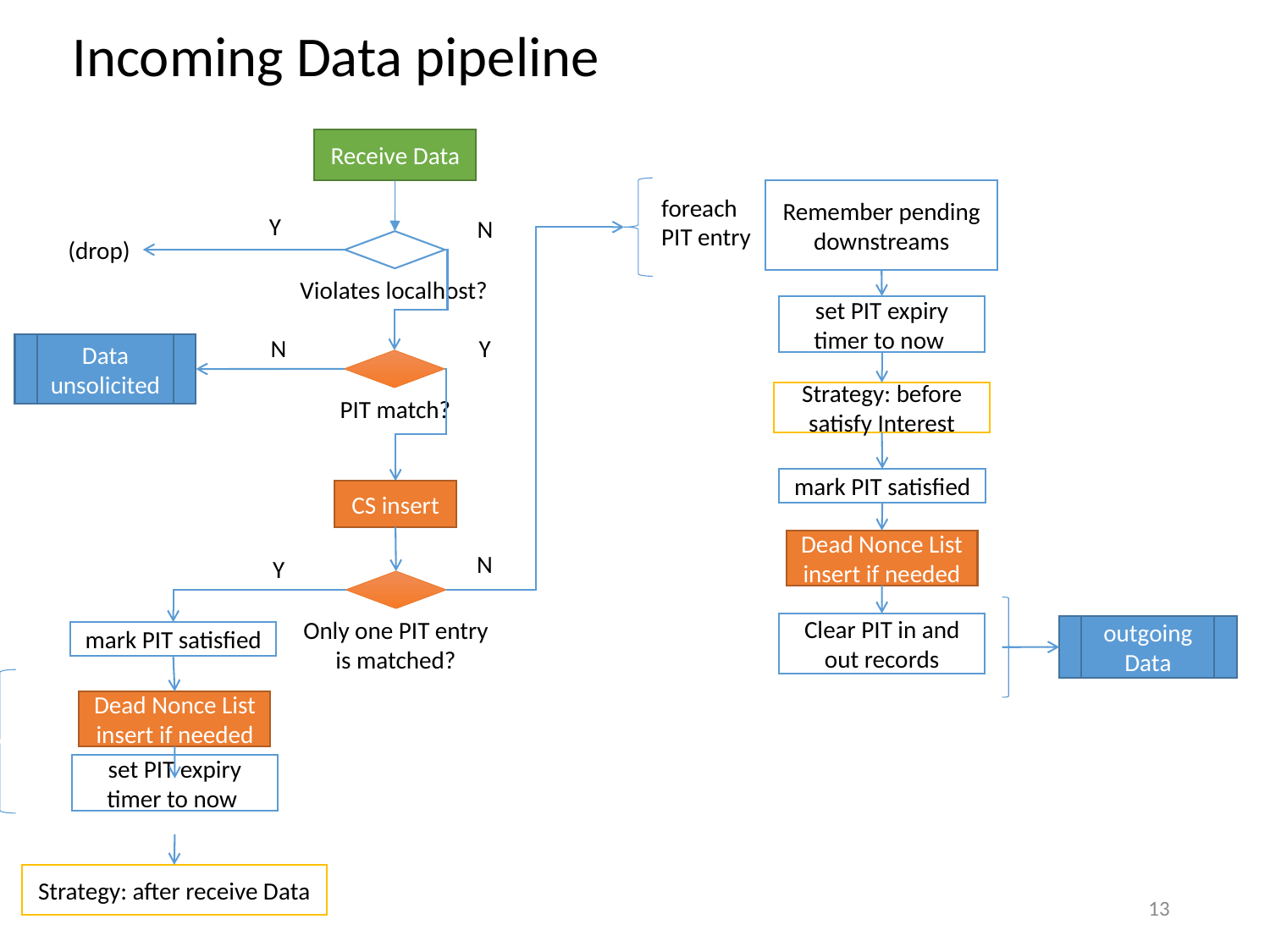

# Incoming Data pipeline
Receive Data

Remember pending downstreams
foreach
PIT entry
Y
N
(drop)

Violates localhost?
set PIT expiry timer to now
N
Y
Data unsolicited

PIT match?
Strategy: before satisfy Interest
mark PIT satisfied
CS insert
Dead Nonce List insert if needed
N
Y

Only one PIT entry is matched?

Clear PIT in and out records
outgoing Data
mark PIT satisfied

Dead Nonce List insert if needed
set PIT expiry timer to now
Strategy: after receive Data
13